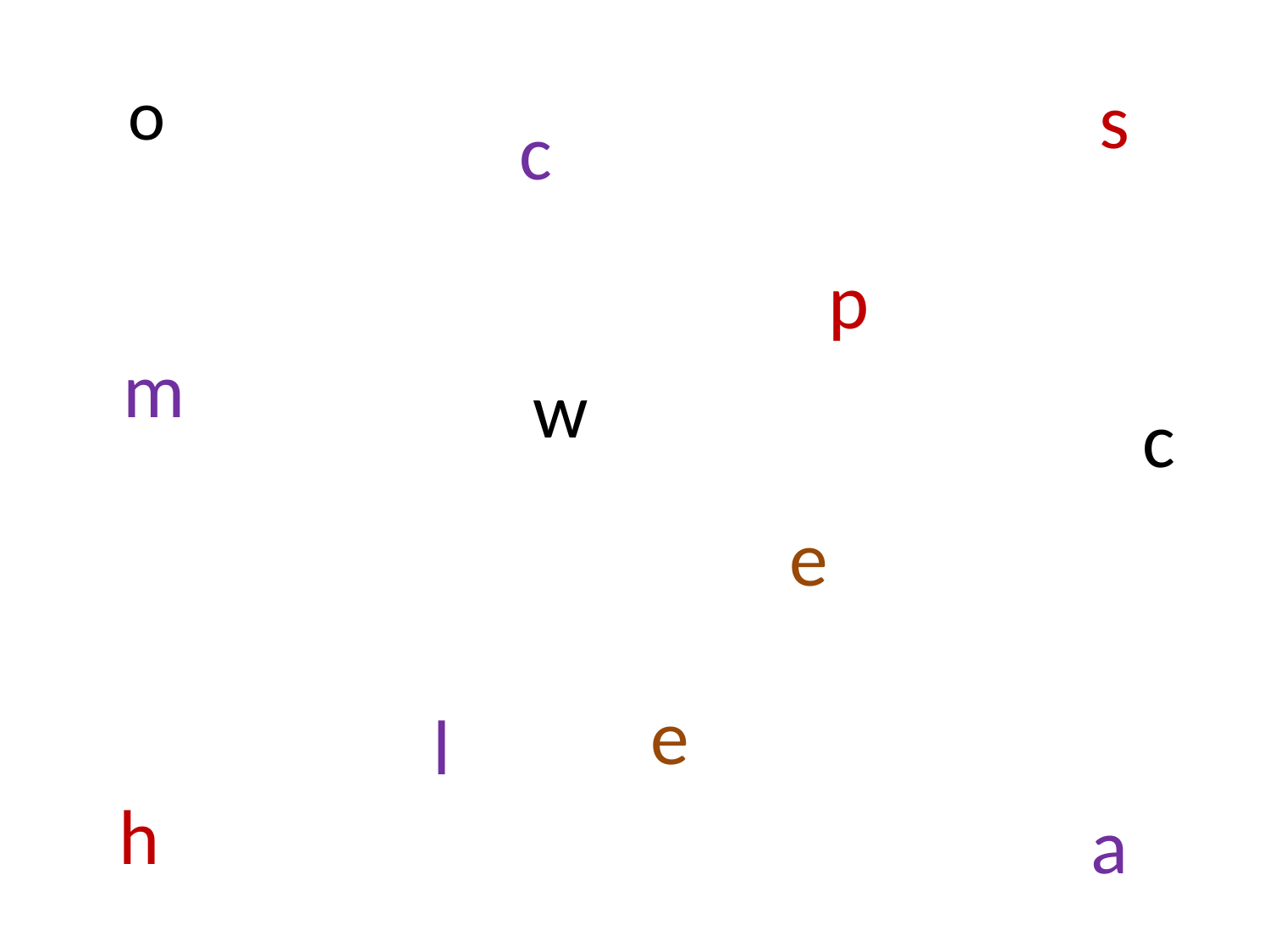

# s
o
c
p
m
w
c
e
e
l
h
a